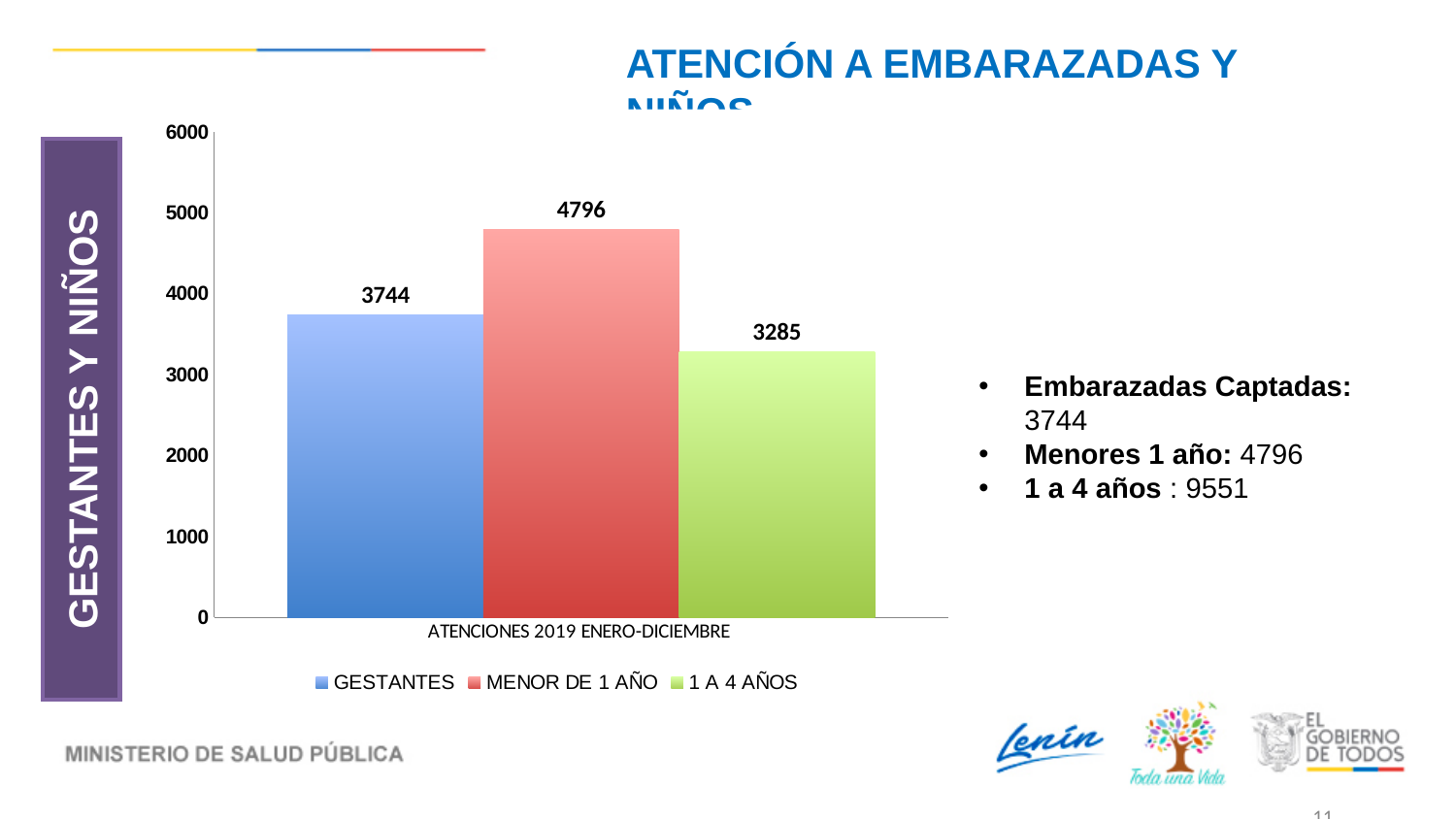

ATENCIÓN A EMBARAZADAS Y NIÑOS

### Chart

| Category | GESTANTES | MENOR DE 1 AÑO | 1 A 4 AÑOS |
|---|---|---|---|
| ATENCIONES 2019 ENERO-DICIEMBRE  | 3744.0 | 4796.0 | 3285.0 |
Embarazadas Captadas: 3744
Menores 1 año: 4796
1 a 4 años : 9551
GESTANTES Y NIÑOS
11